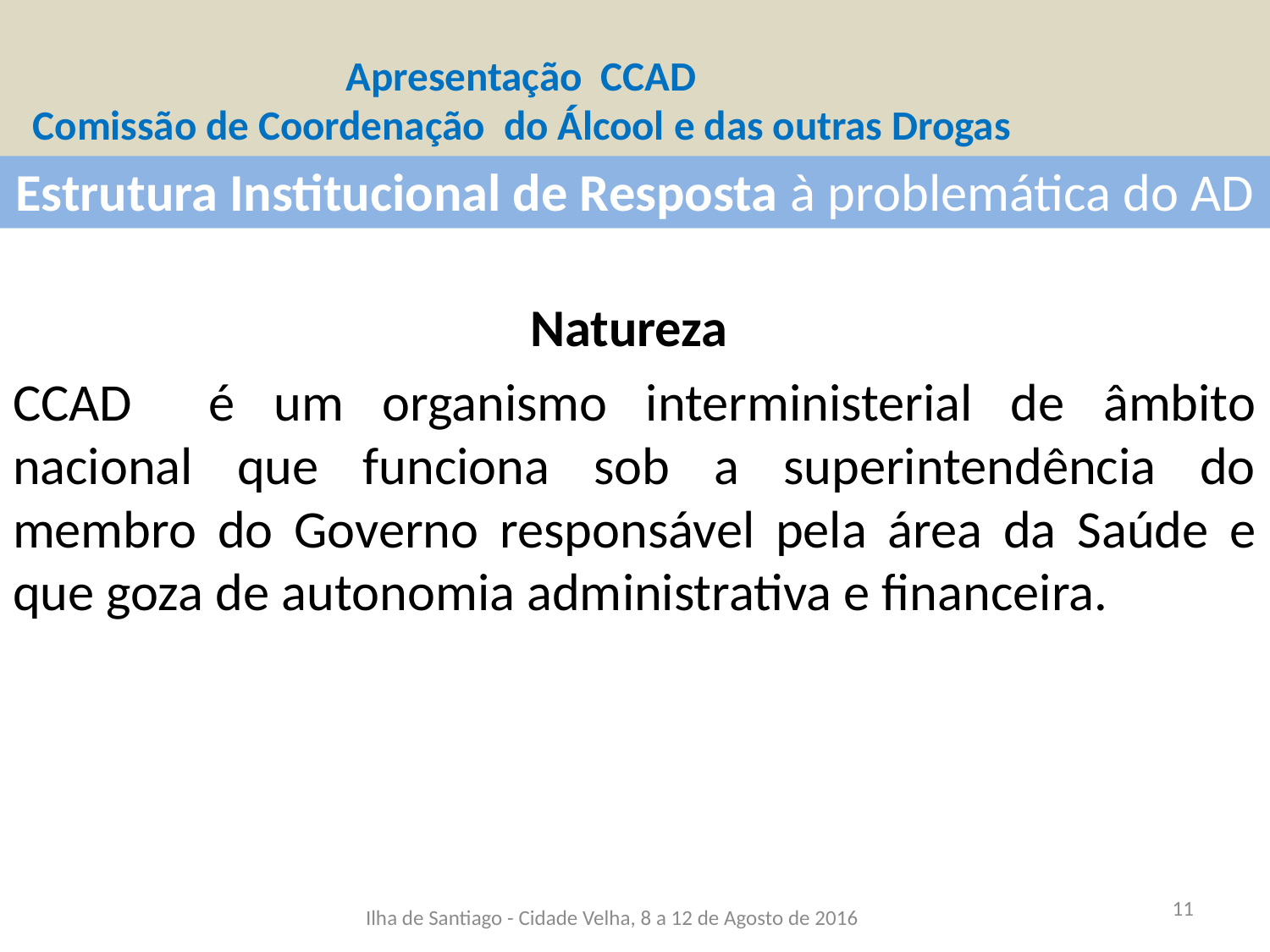

Apresentação  CCAD
Comissão de Coordenação  do Álcool e das outras Drogas
Estrutura Institucional de Resposta à problemática do AD

Natureza
CCAD  é um organismo interministerial de âmbito nacional que funciona sob a superintendência do membro do Governo responsável pela área da Saúde e que goza de autonomia administrativa e financeira.

Ilha de Santiago - Cidade Velha, 8 a 12 de Agosto de 2016
11